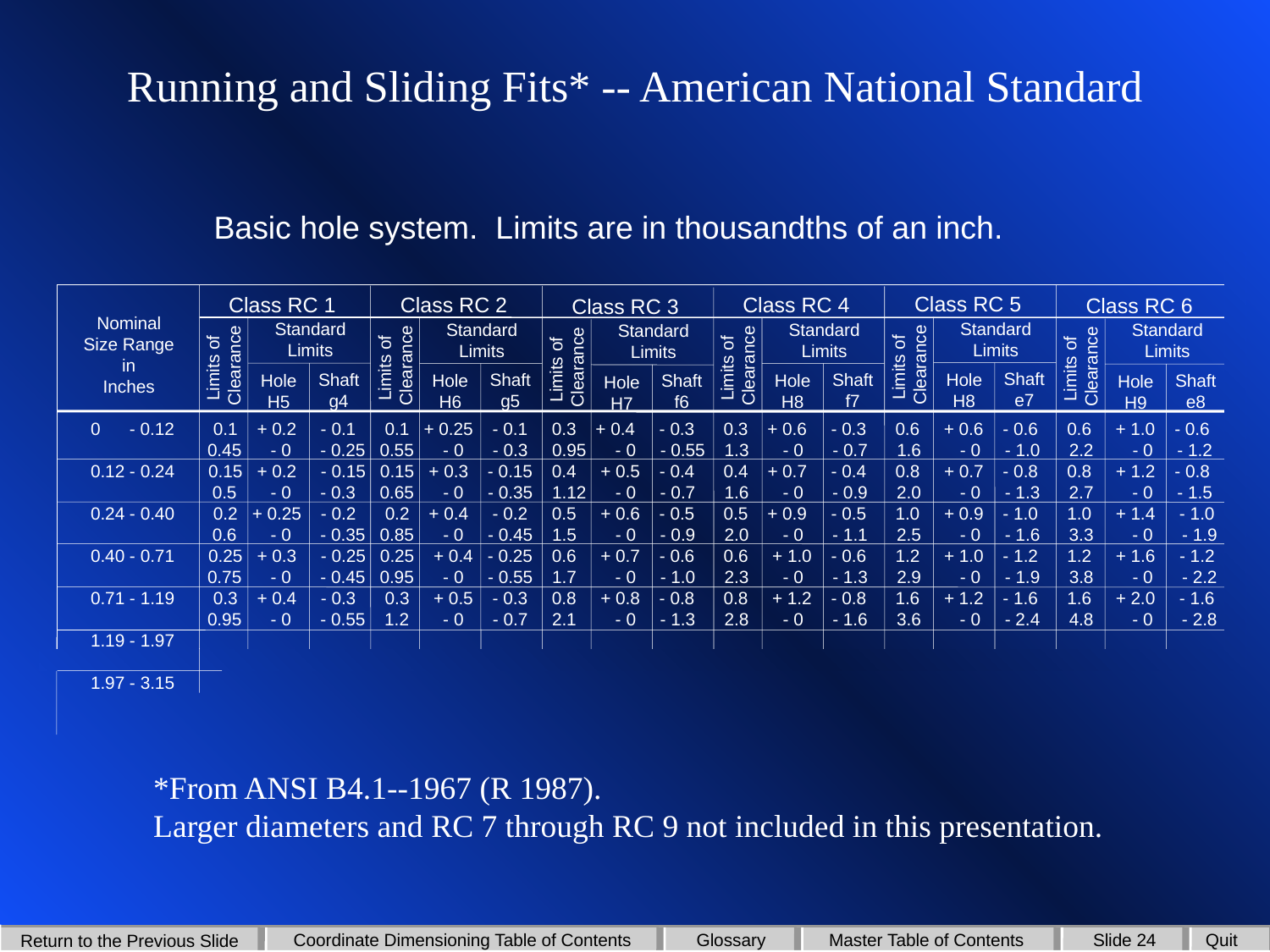

# Running and Sliding Fits* -- American National Standard
Basic hole system.  Limits are in thousandths of an inch.

Class RC 5
Class RC 1
Class RC 2

Class RC 4

Class RC 6
Class RC 3

Nominal
Size Range
in
Inches
Standard
Limits
Standard
Limits
Standard
Limits
Standard
Limits
Standard
Limits
Standard
Limits

Limits of
Clearance
Limits of
Clearance
Limits of
Clearance
Limits of
Clearance
Limits of
Clearance
Limits of
Clearance
Shaft
e7
Shaft
g4
Shaft
g5
Shaft
f7
Hole
H8

Shaft
e8
Hole
H5

Hole
H6

Shaft
f6
Hole
H8

Hole
H9

Hole
H7

0      - 0.12        0.1    + 0.2     - 0.1      0.1   + 0.25    - 0.1     0.3    + 0.4     - 0.3      0.3    + 0.6     - 0.3      0.6     + 0.6    - 0.6      0.6     + 1.0    - 0.6
                        0.45      - 0      - 0.25   0.55      - 0      - 0.3     0.95      - 0     - 0.55    1.3       - 0      - 0.7      1.6        - 0     - 1.0      2.2        - 0     - 1.2
0.12 - 0.24       0.15   + 0.2     - 0.15   0.15   + 0.3    - 0.15    0.4     + 0.5    - 0.4      0.4    + 0.7     - 0.4      0.8     + 0.7    - 0.8      0.8     + 1.2    - 0.8
                         0.5       - 0      - 0.3     0.65      - 0     - 0.35    1.12      - 0     - 0.7      1.6       - 0      - 0.9      2.0        - 0     - 1.3      2.7        - 0     - 1.5
0.24 - 0.40        0.2   + 0.25    - 0.2      0.2    + 0.4     - 0.2     0.5     + 0.6    - 0.5      0.5    + 0.9     - 0.5      1.0     + 0.9    - 1.0      1.0     + 1.4     - 1.0
                         0.6       - 0      - 0.35   0.85      - 0     - 0.45    1.5        - 0     - 0.9      2.0       - 0      - 1.1      2.5        - 0     - 1.6      3.3        - 0      - 1.9
0.40 - 0.71       0.25   + 0.3     - 0.25   0.25    + 0.4   - 0.25    0.6     + 0.7    - 0.6      0.6     + 1.0    - 0.6      1.2     + 1.0    - 1.2      1.2     + 1.6     - 1.2
                        0.75      - 0      - 0.45   0.95      - 0     - 0.55    1.7        - 0     - 1.0      2.3       - 0      - 1.3      2.9        - 0     - 1.9      3.8        - 0      - 2.2
0.71 - 1.19        0.3    + 0.4     - 0.3      0.3     + 0.5    - 0.3     0.8     + 0.8    - 0.8      0.8     + 1.2    - 0.8      1.6     + 1.2    - 1.6      1.6     + 2.0     - 1.6
                        0.95      - 0      - 0.55    1.2       - 0      - 0.7     2.1        - 0     - 1.3      2.8       - 0      - 1.6      3.6        - 0     - 2.4      4.8        - 0      - 2.8
1.19 - 1.97

1.97 - 3.15

*From ANSI B4.1--1967 (R 1987).
Larger diameters and RC 7 through RC 9 not included in this presentation.